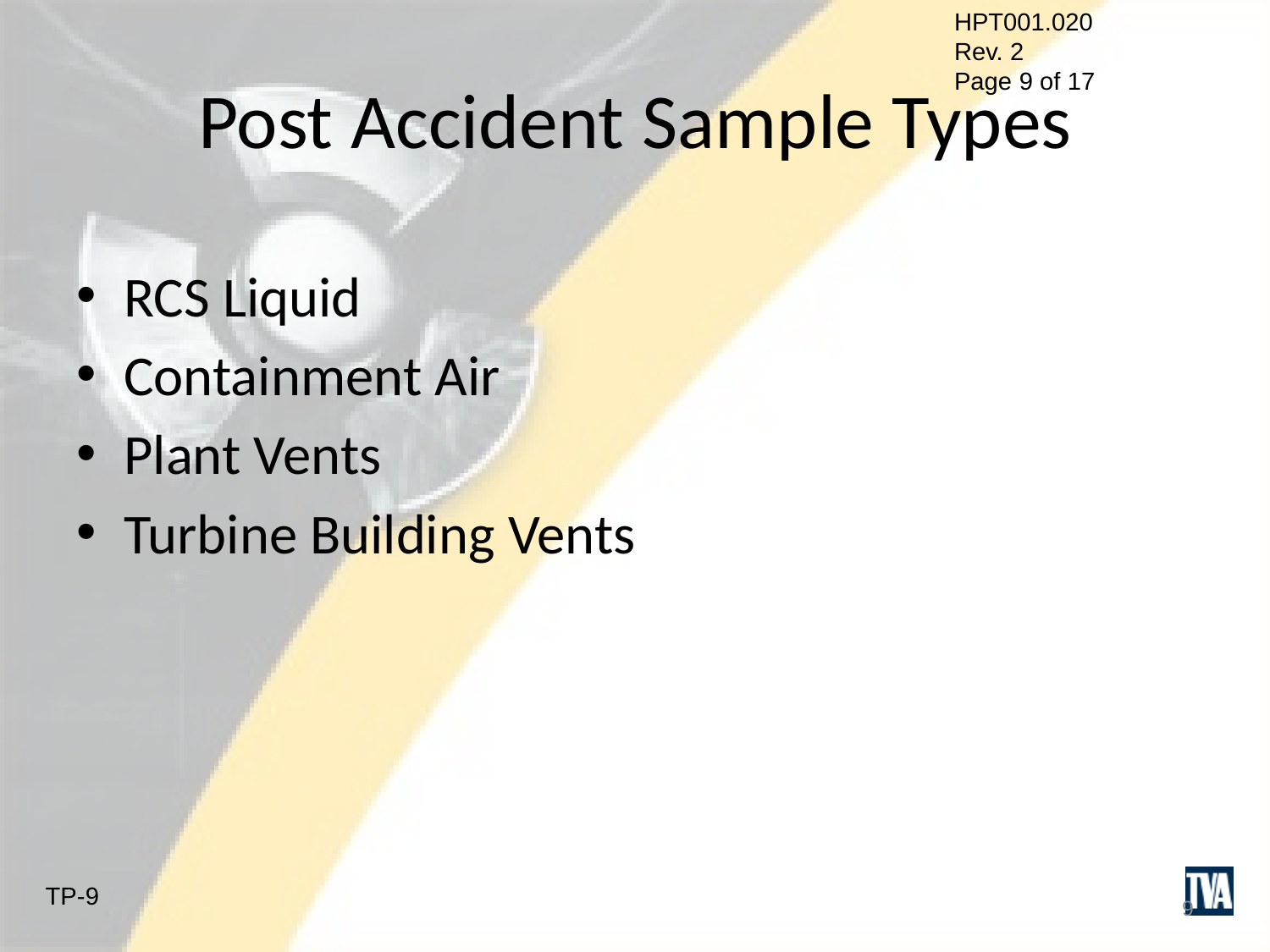

# Post Accident Sample Types
RCS Liquid
Containment Air
Plant Vents
Turbine Building Vents
9